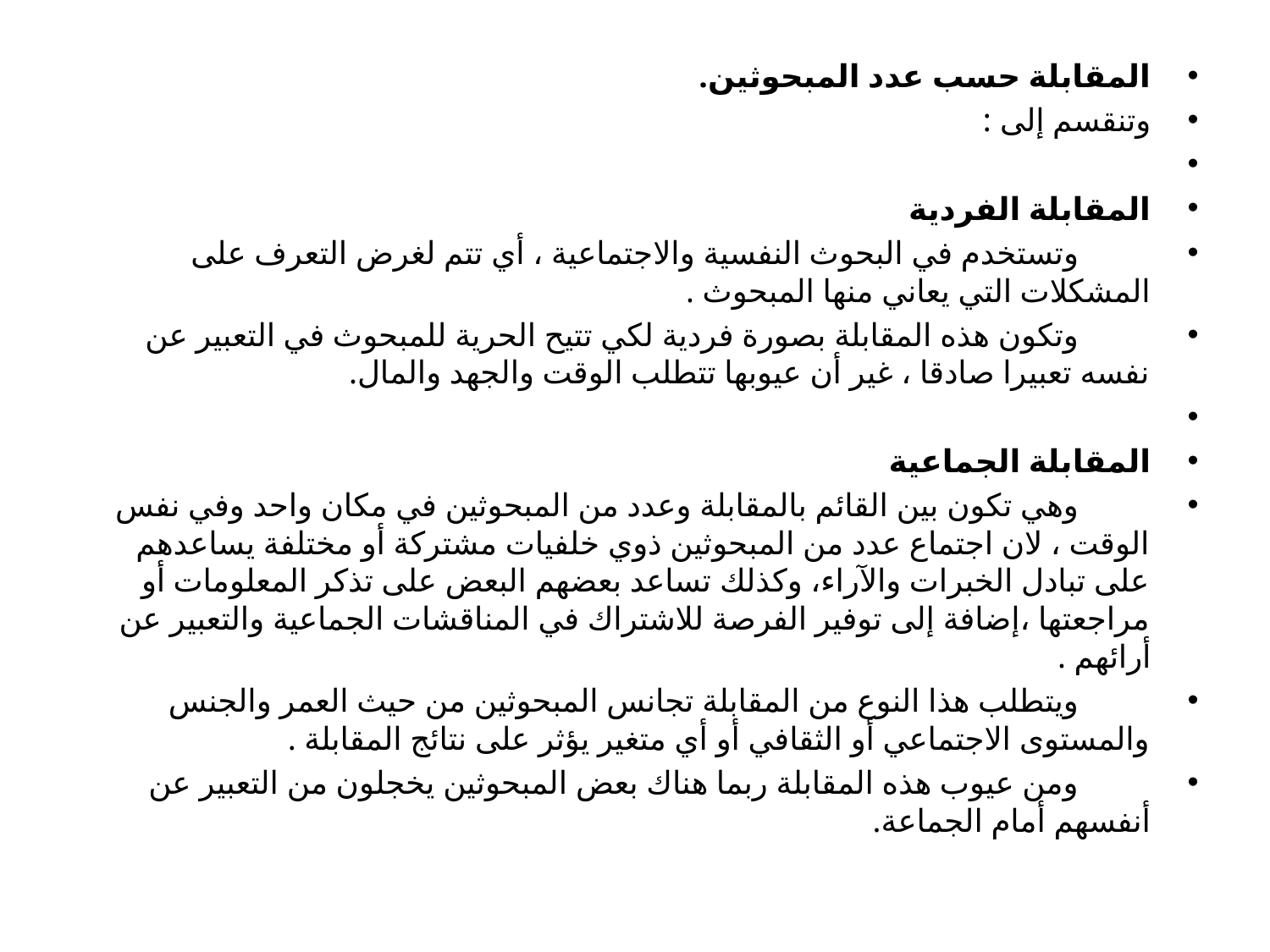

المقابلة حسب عدد المبحوثين.
وتنقسم إلى :

المقابلة الفردية
		وتستخدم في البحوث النفسية والاجتماعية ، أي تتم لغرض التعرف على  المشكلات التي يعاني منها المبحوث .
		وتكون هذه المقابلة بصورة فردية لكي تتيح الحرية للمبحوث في التعبير عن نفسه تعبيرا صادقا ، غير أن عيوبها تتطلب الوقت والجهد والمال.

المقابلة الجماعية
		وهي تكون بين القائم بالمقابلة وعدد من المبحوثين في مكان واحد وفي نفس الوقت ، لان اجتماع عدد من المبحوثين ذوي خلفيات مشتركة أو مختلفة يساعدهم على تبادل الخبرات والآراء، وكذلك تساعد بعضهم البعض على تذكر المعلومات أو مراجعتها ،إضافة إلى توفير الفرصة للاشتراك في المناقشات الجماعية والتعبير عن أرائهم .
		ويتطلب هذا النوع من المقابلة تجانس المبحوثين من حيث العمر والجنس والمستوى الاجتماعي أو الثقافي أو أي متغير يؤثر على نتائج المقابلة .
		ومن عيوب هذه المقابلة ربما هناك بعض المبحوثين يخجلون من التعبير عن أنفسهم أمام الجماعة.